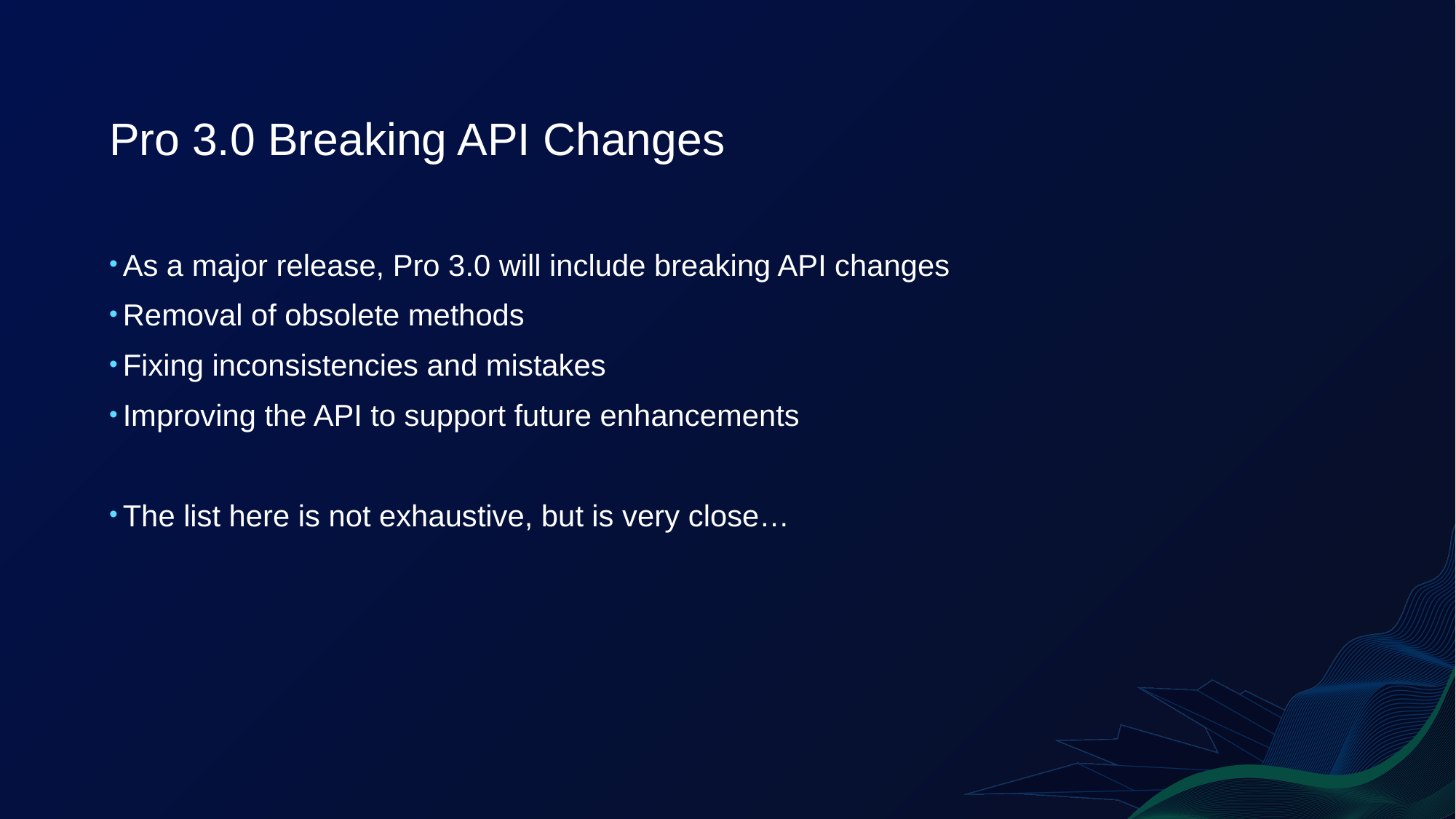

# Pro 3.0 Breaking API Changes
As a major release, Pro 3.0 will include breaking API changes
Removal of obsolete methods
Fixing inconsistencies and mistakes
Improving the API to support future enhancements

The list here is not exhaustive, but is very close…